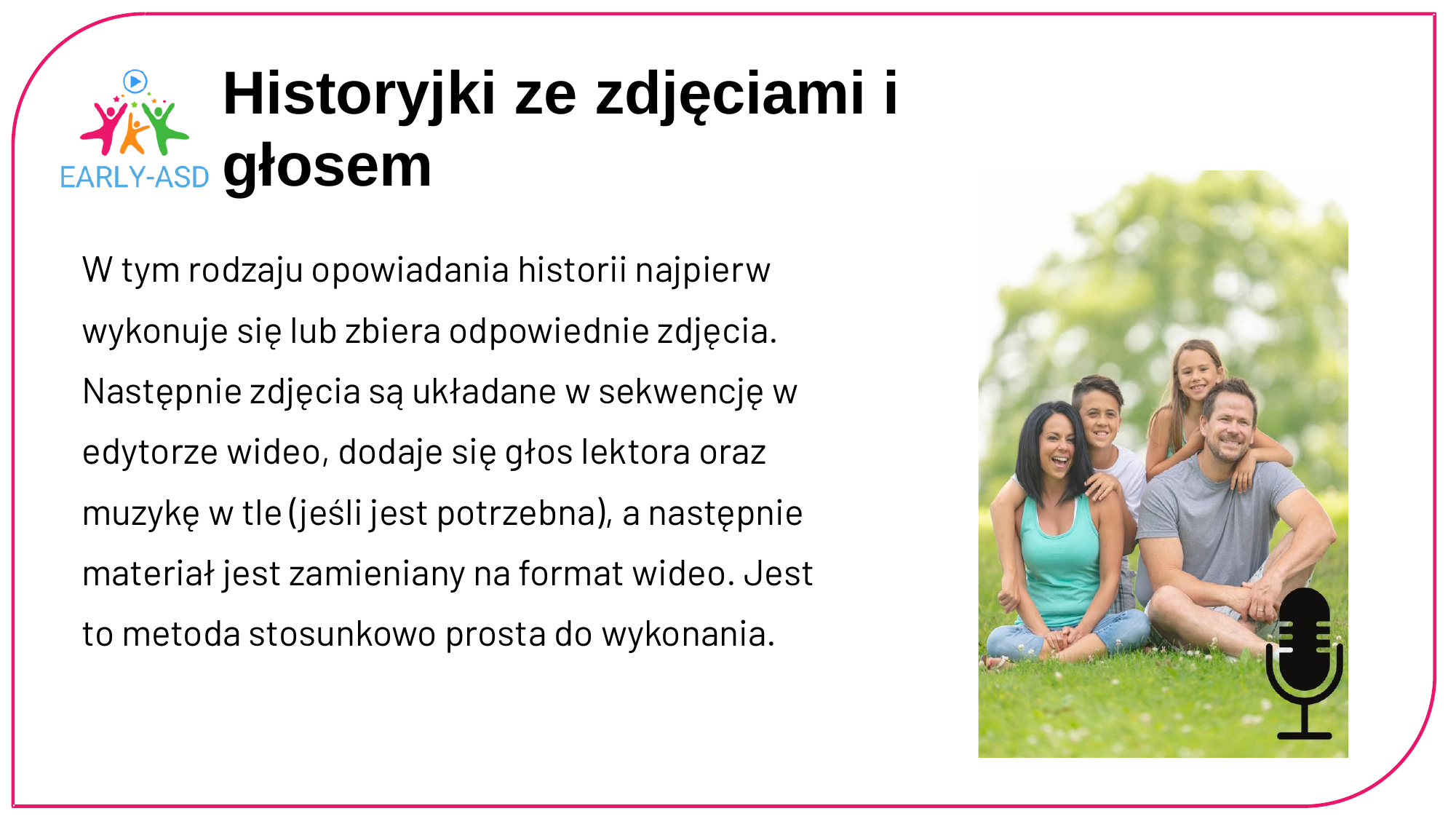

Historyjki ze zdjęciami i głosem

W tym rodzaju opowiadania historii najpierw wykonuje się lub zbiera odpowiednie zdjęcia. Następnie zdjęcia są układane w sekwencję w edytorze wideo, dodaje się głos lektora oraz muzykę w tle (jeśli jest potrzebna), a następnie materiał jest zamieniany na format wideo. Jest to metoda stosunkowo prosta do wykonania.